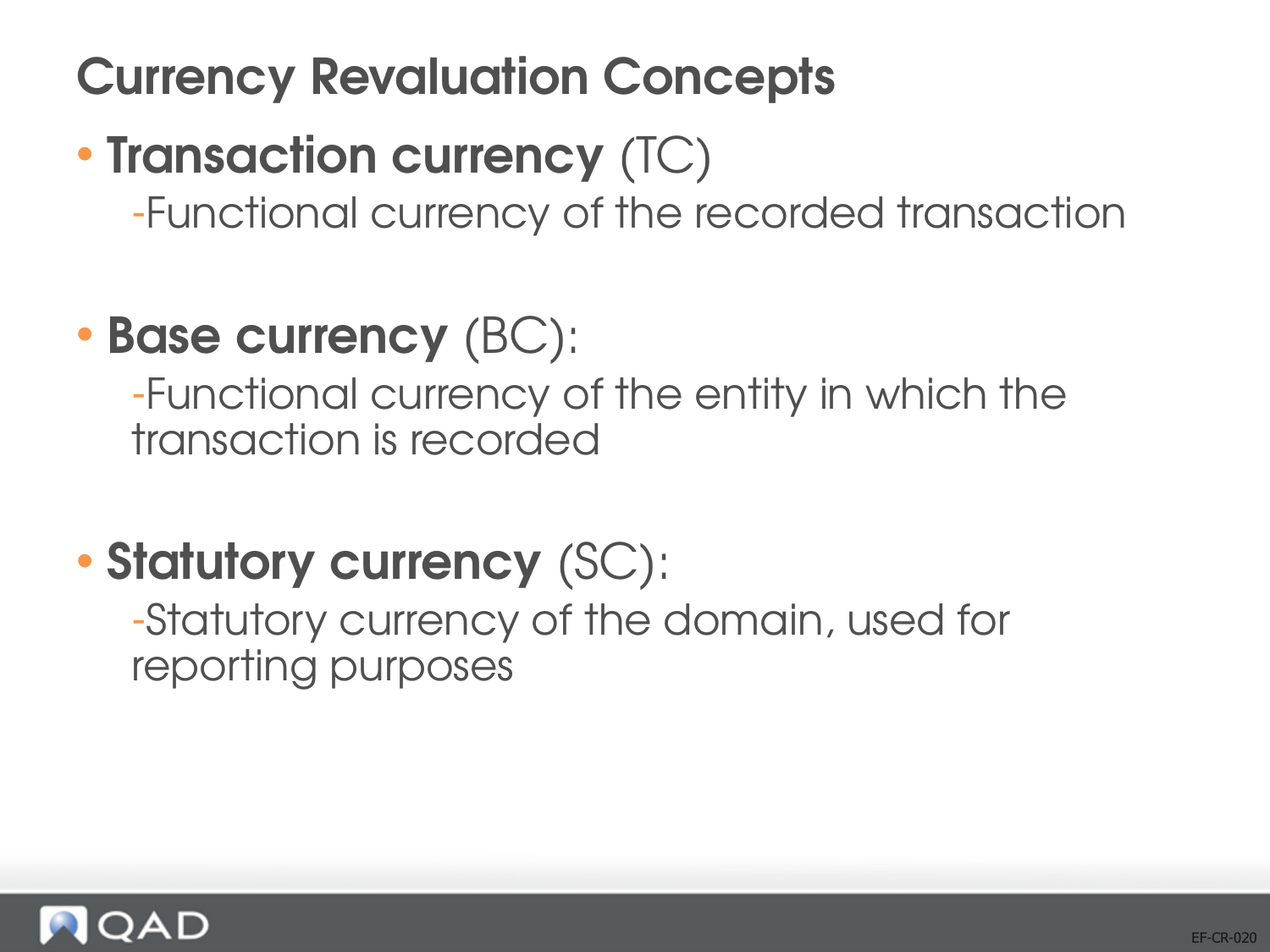

# Currency Revaluation Concepts
 Transaction currency (TC)
Functional currency of the recorded transaction

 Base currency (BC):
Functional currency of the entity in which the transaction is recorded

 Statutory currency (SC):
Statutory currency of the domain, used for reporting purposes
EF-CR-020